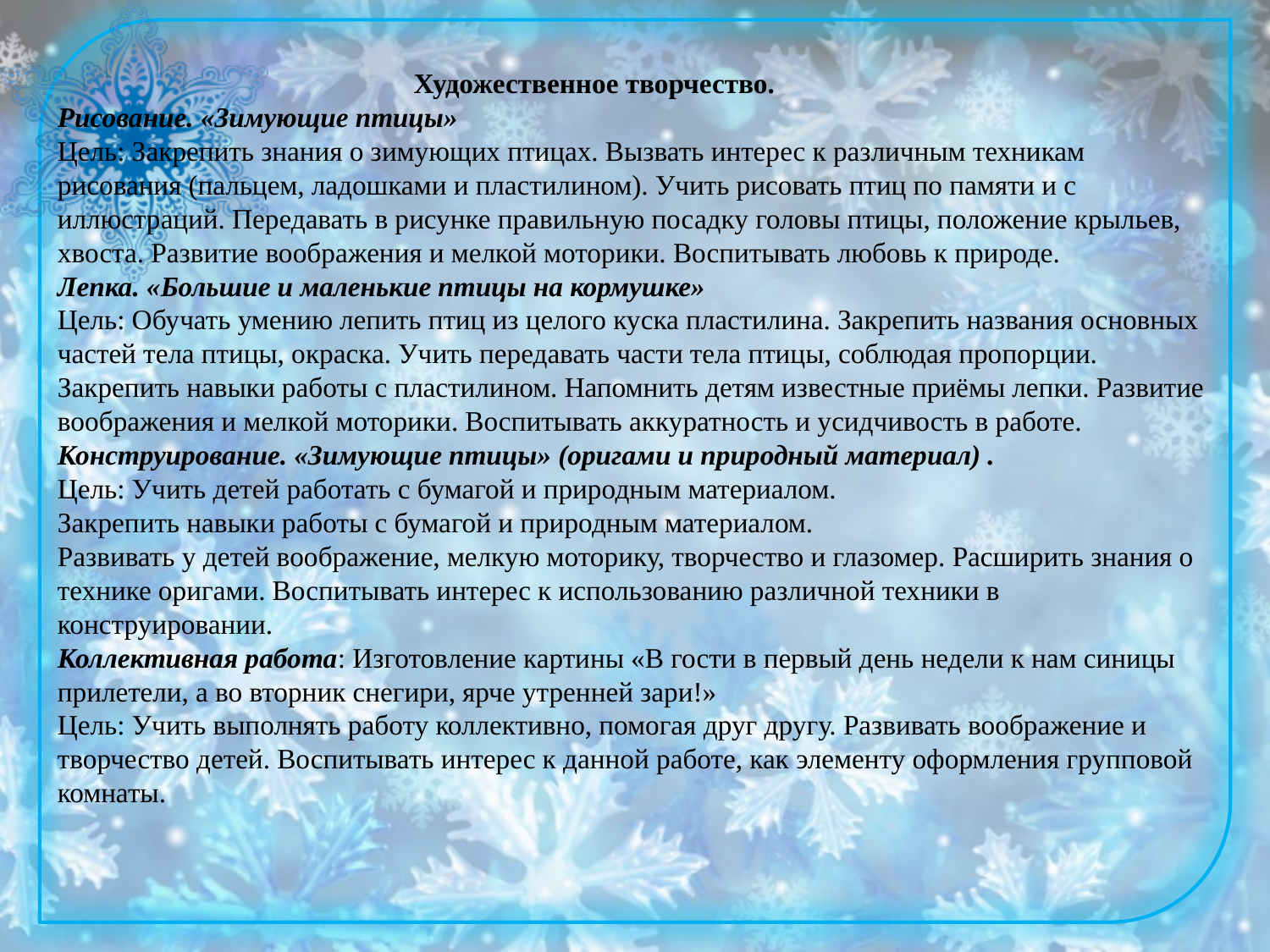

Художественное творчество.
Рисование. «Зимующие птицы»
Цель: Закрепить знания о зимующих птицах. Вызвать интерес к различным техникам рисования (пальцем, ладошками и пластилином). Учить рисовать птиц по памяти и с иллюстраций. Передавать в рисунке правильную посадку головы птицы, положение крыльев, хвоста. Развитие воображения и мелкой моторики. Воспитывать любовь к природе.
Лепка. «Большие и маленькие птицы на кормушке»
Цель: Обучать умению лепить птиц из целого куска пластилина. Закрепить названия основных частей тела птицы, окраска. Учить передавать части тела птицы, соблюдая пропорции.
Закрепить навыки работы с пластилином. Напомнить детям известные приёмы лепки. Развитие воображения и мелкой моторики. Воспитывать аккуратность и усидчивость в работе.
Конструирование. «Зимующие птицы» (оригами и природный материал) .
Цель: Учить детей работать с бумагой и природным материалом.
Закрепить навыки работы с бумагой и природным материалом.
Развивать у детей воображение, мелкую моторику, творчество и глазомер. Расширить знания о технике оригами. Воспитывать интерес к использованию различной техники в конструировании.
Коллективная работа: Изготовление картины «В гости в первый день недели к нам синицы прилетели, а во вторник снегири, ярче утренней зари!»
Цель: Учить выполнять работу коллективно, помогая друг другу. Развивать воображение и творчество детей. Воспитывать интерес к данной работе, как элементу оформления групповой комнаты.